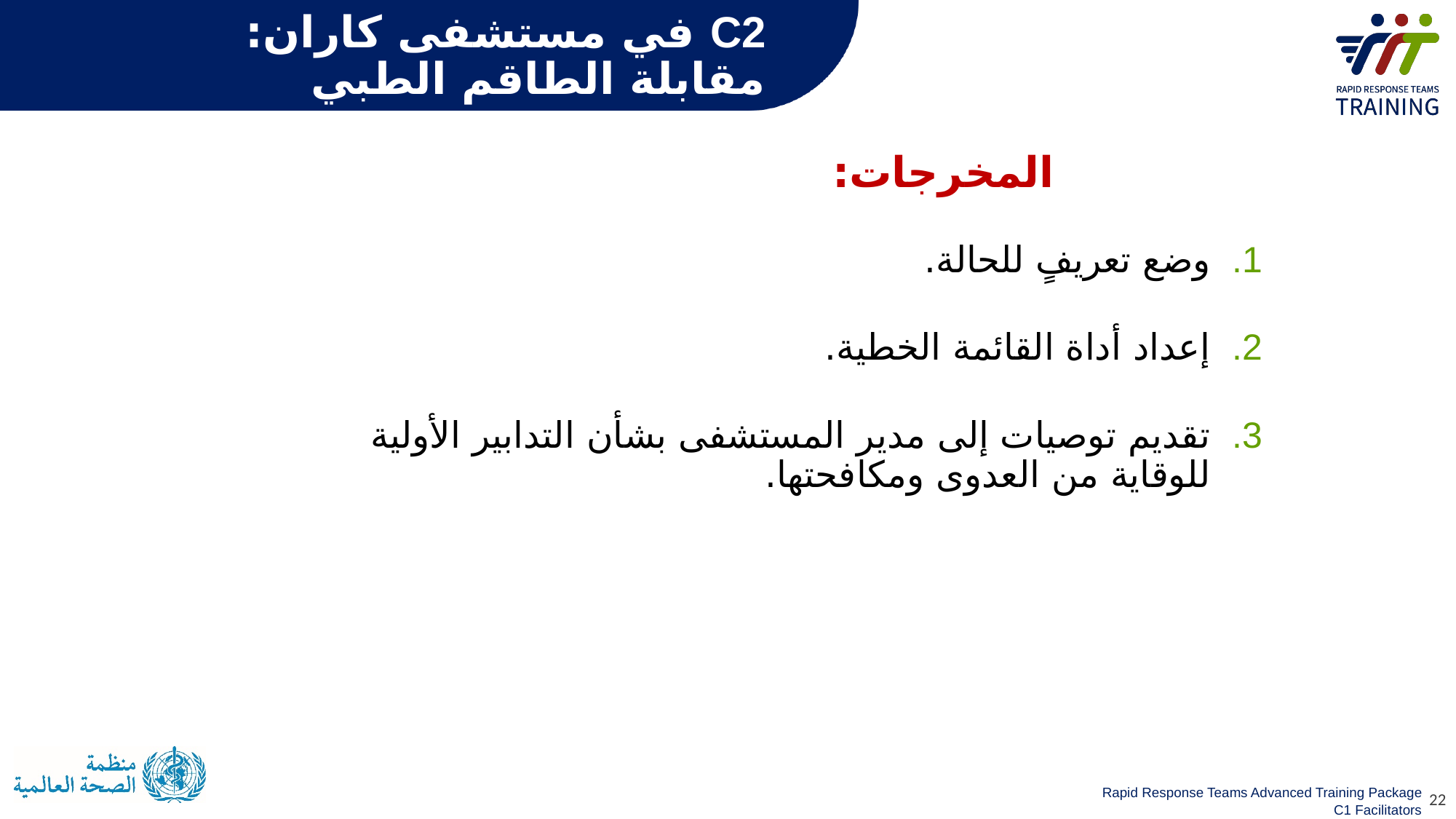

# C2 في مستشفى كاران: مقابلة الطاقم الطبي
المخرجات:
وضع تعريفٍ للحالة.

إعداد أداة القائمة الخطية.

تقديم توصيات إلى مدير المستشفى بشأن التدابير الأولية للوقاية من العدوى ومكافحتها.